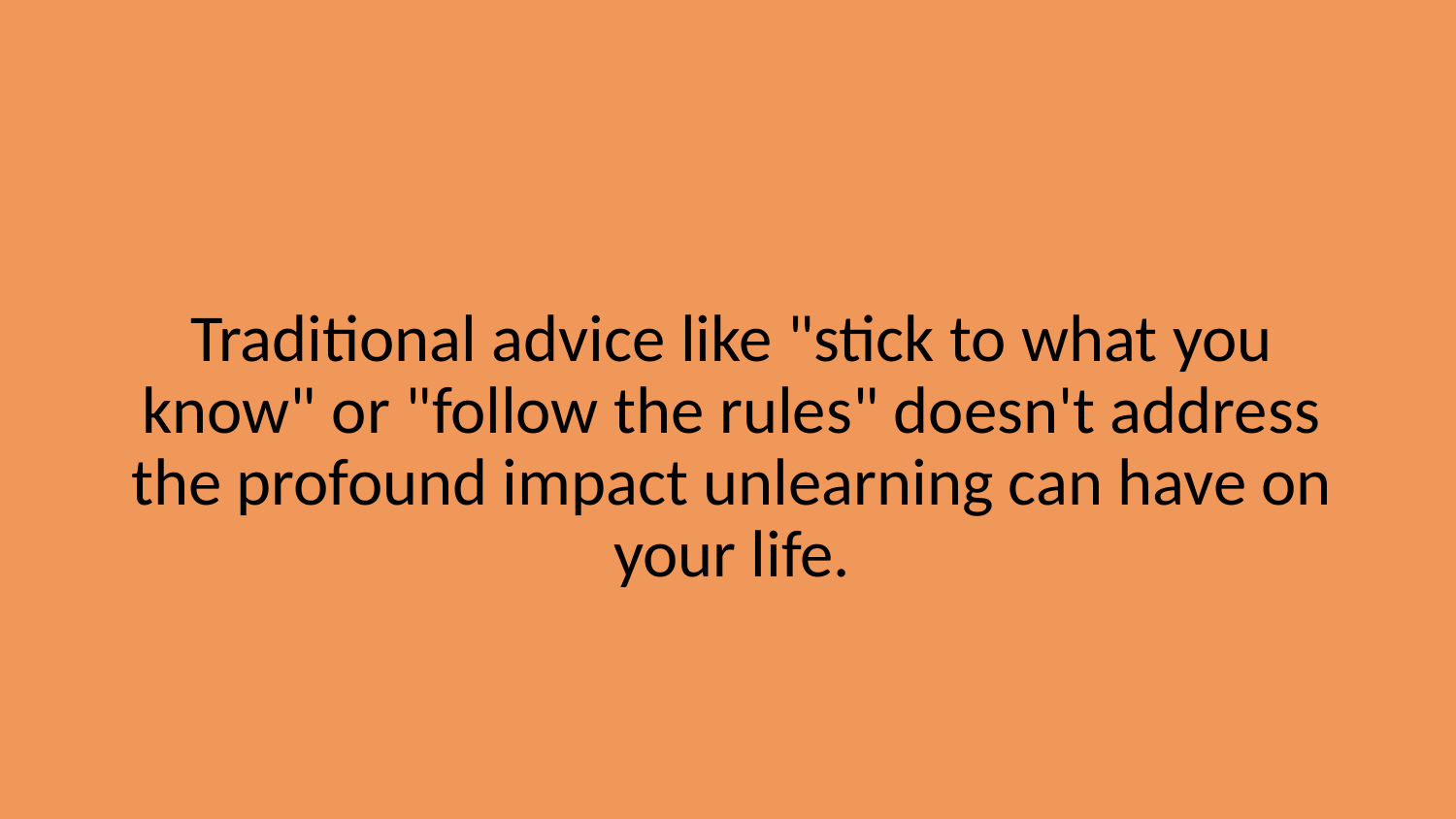

Traditional advice like "stick to what you know" or "follow the rules" doesn't address the profound impact unlearning can have on your life.